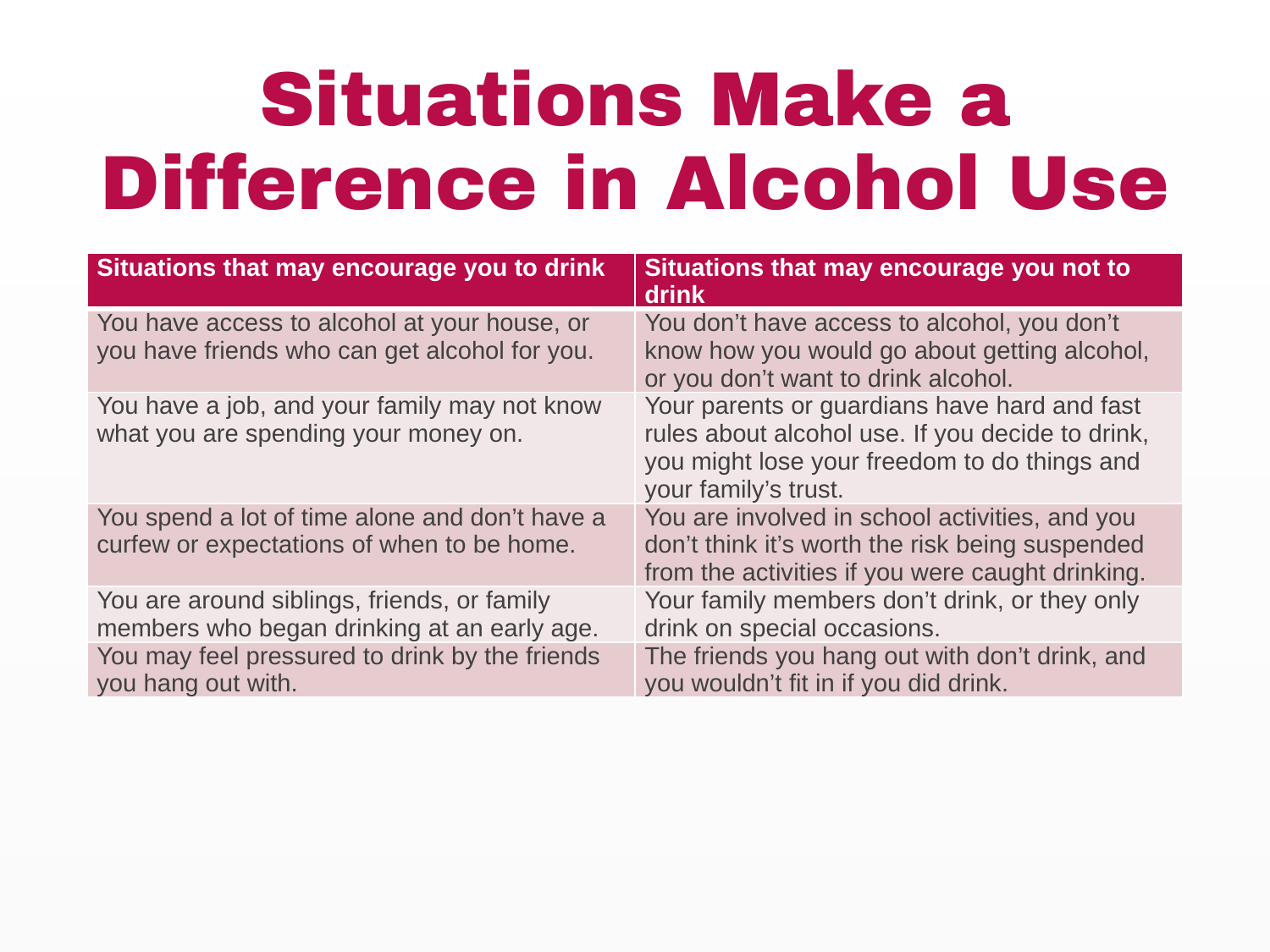

# Situations Make a Difference in Alcohol Use
| Situations that may encourage you to drink | Situations that may encourage you not to drink |
| --- | --- |
| You have access to alcohol at your house, or you have friends who can get alcohol for you. | You don’t have access to alcohol, you don’t know how you would go about getting alcohol, or you don’t want to drink alcohol. |
| You have a job, and your family may not know what you are spending your money on. | Your parents or guardians have hard and fast rules about alcohol use. If you decide to drink, you might lose your freedom to do things and your family’s trust. |
| You spend a lot of time alone and don’t have a curfew or expectations of when to be home. | You are involved in school activities, and you don’t think it’s worth the risk being suspended from the activities if you were caught drinking. |
| You are around siblings, friends, or family members who began drinking at an early age. | Your family members don’t drink, or they only drink on special occasions. |
| You may feel pressured to drink by the friends you hang out with. | The friends you hang out with don’t drink, and you wouldn’t fit in if you did drink. |